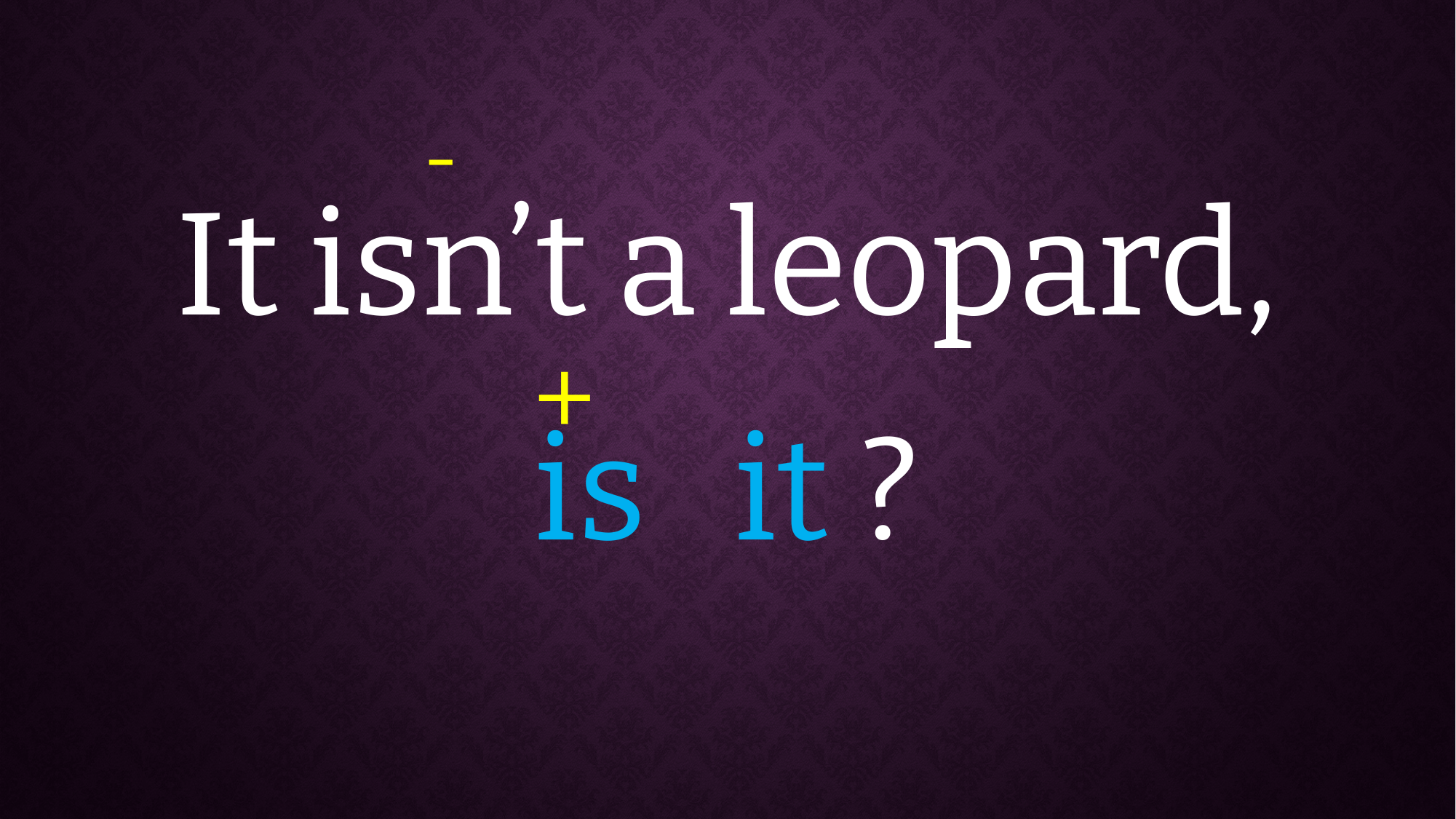

#
-
It isn’t a leopard,
is   it ?
+